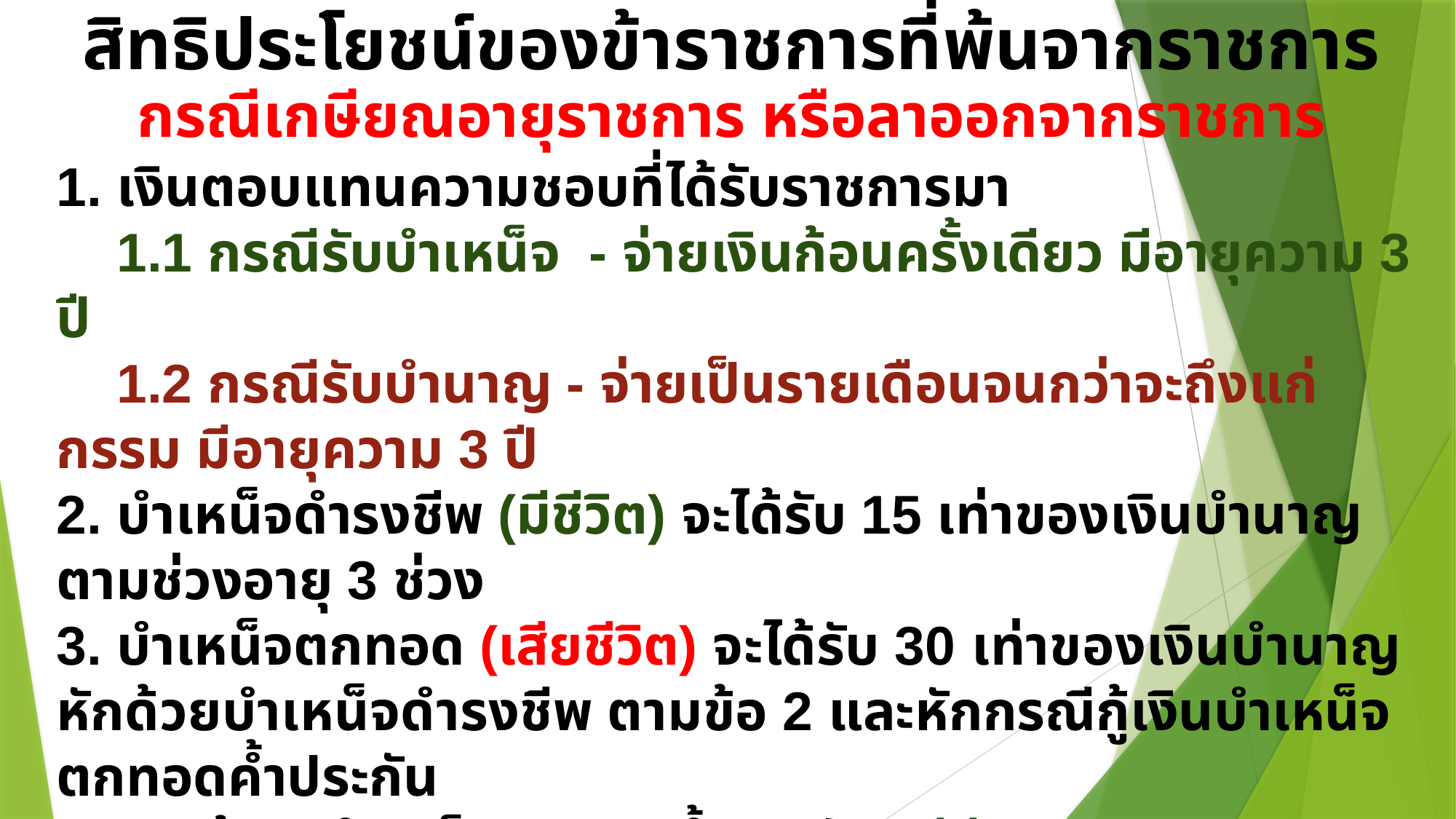

สิทธิประโยชน์ของข้าราชการที่พ้นจากราชการ
กรณีเกษียณอายุราชการ หรือลาออกจากราชการ
1. เงินตอบแทนความชอบที่ได้รับราชการมา
    1.1 กรณีรับบำเหน็จ  - จ่ายเงินก้อนครั้งเดียว มีอายุความ 3 ปี
    1.2 กรณีรับบำนาญ - จ่ายเป็นรายเดือนจนกว่าจะถึงแก่กรรม มีอายุความ 3 ปี
2. บำเหน็จดำรงชีพ (มีชีวิต) จะได้รับ 15 เท่าของเงินบำนาญ ตามช่วงอายุ 3 ช่วง
3. บำเหน็จตกทอด (เสียชีวิต) จะได้รับ 30 เท่าของเงินบำนาญ หักด้วยบำเหน็จดำรงชีพ ตามข้อ 2 และหักกรณีกู้เงินบำเหน็จตกทอดค้ำประกัน
4. การกู้เงินบำเหน็จตกทอดค้ำประกัน (มีชีวิต)
5. สิทธิการรักษาพยาบาล (กรณีรับบำนาญ)
6. เงินช่วยพิเศษ (เสียชีวิต) - ขอรับค่าทำศพ จะได้รับ 3 เท่าของเงินบำนาญ
7. การขอพระราชทานเพลิงศพ (เสียชีวิต)